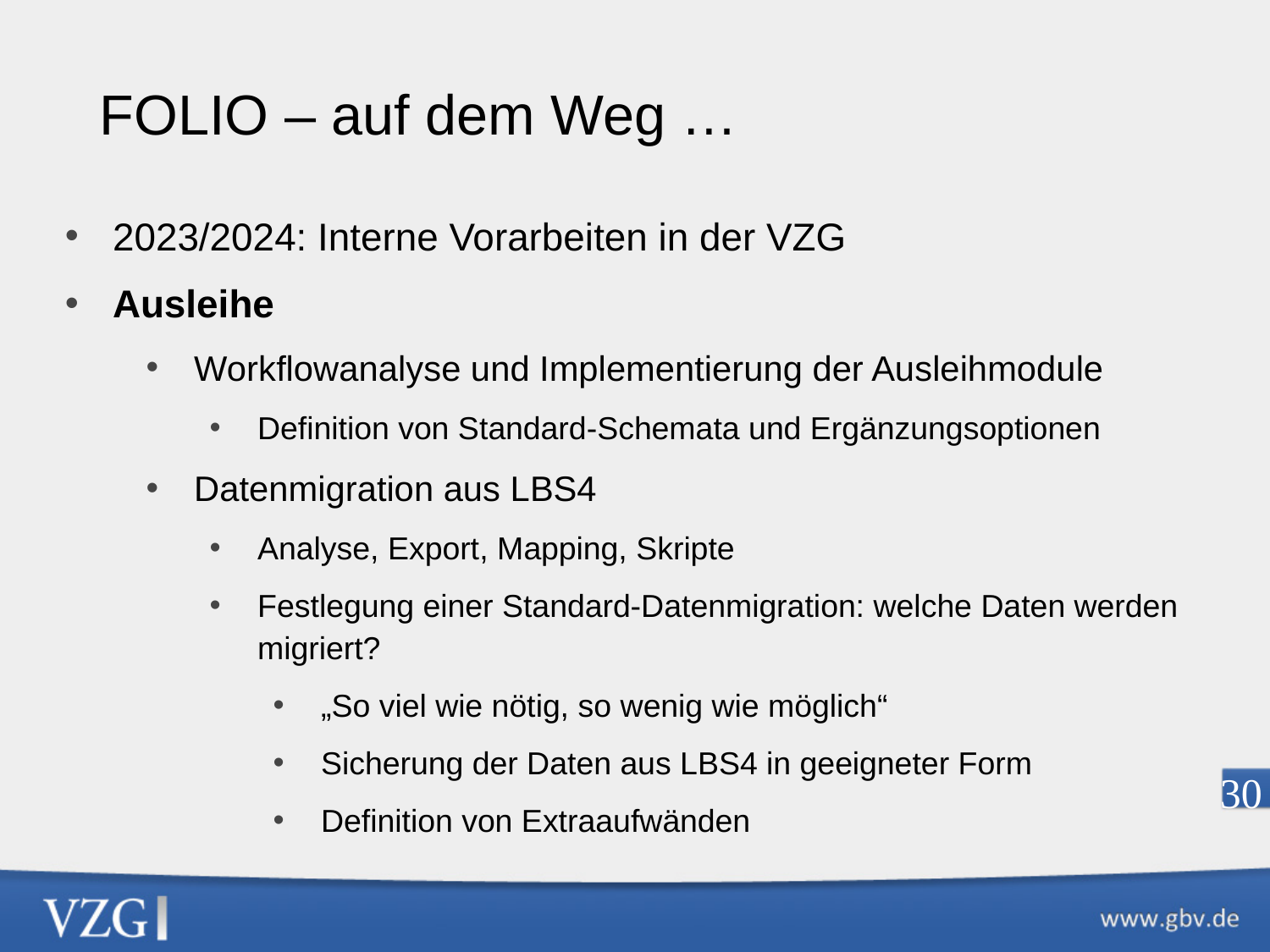

FOLIO – auf dem Weg …

2023/2024: Interne Vorarbeiten in der VZG
Ausleihe
Workflowanalyse und Implementierung der Ausleihmodule
Definition von Standard-Schemata und Ergänzungsoptionen
Datenmigration aus LBS4
Analyse, Export, Mapping, Skripte
Festlegung einer Standard-Datenmigration: welche Daten werden migriert?
„So viel wie nötig, so wenig wie möglich“
Sicherung der Daten aus LBS4 in geeigneter Form
Definition von Extraaufwänden

30